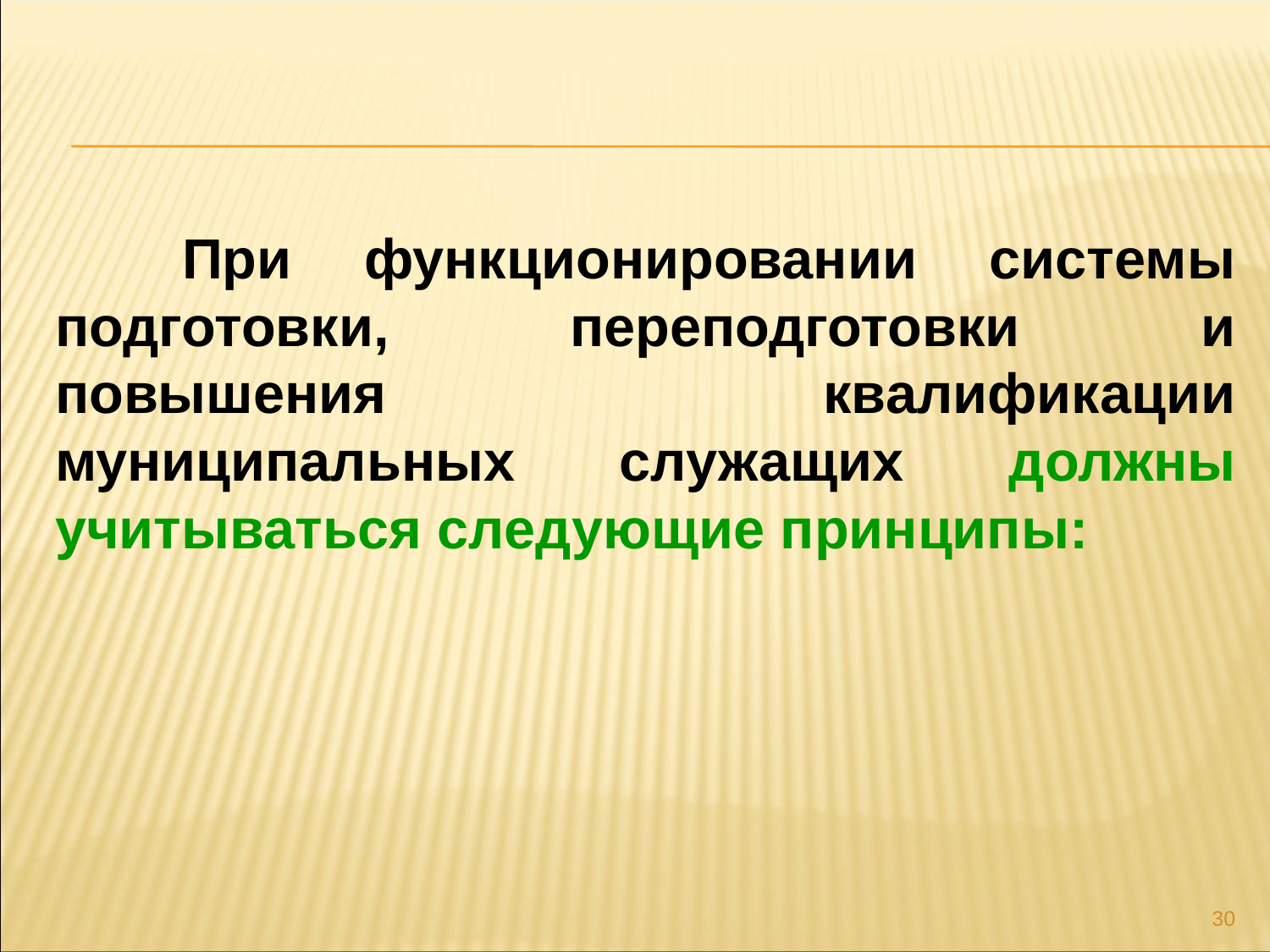

При функционировании системы подготовки, переподготовки и повышения квалификации муниципальных служащих должны учитываться следующие принципы:
30